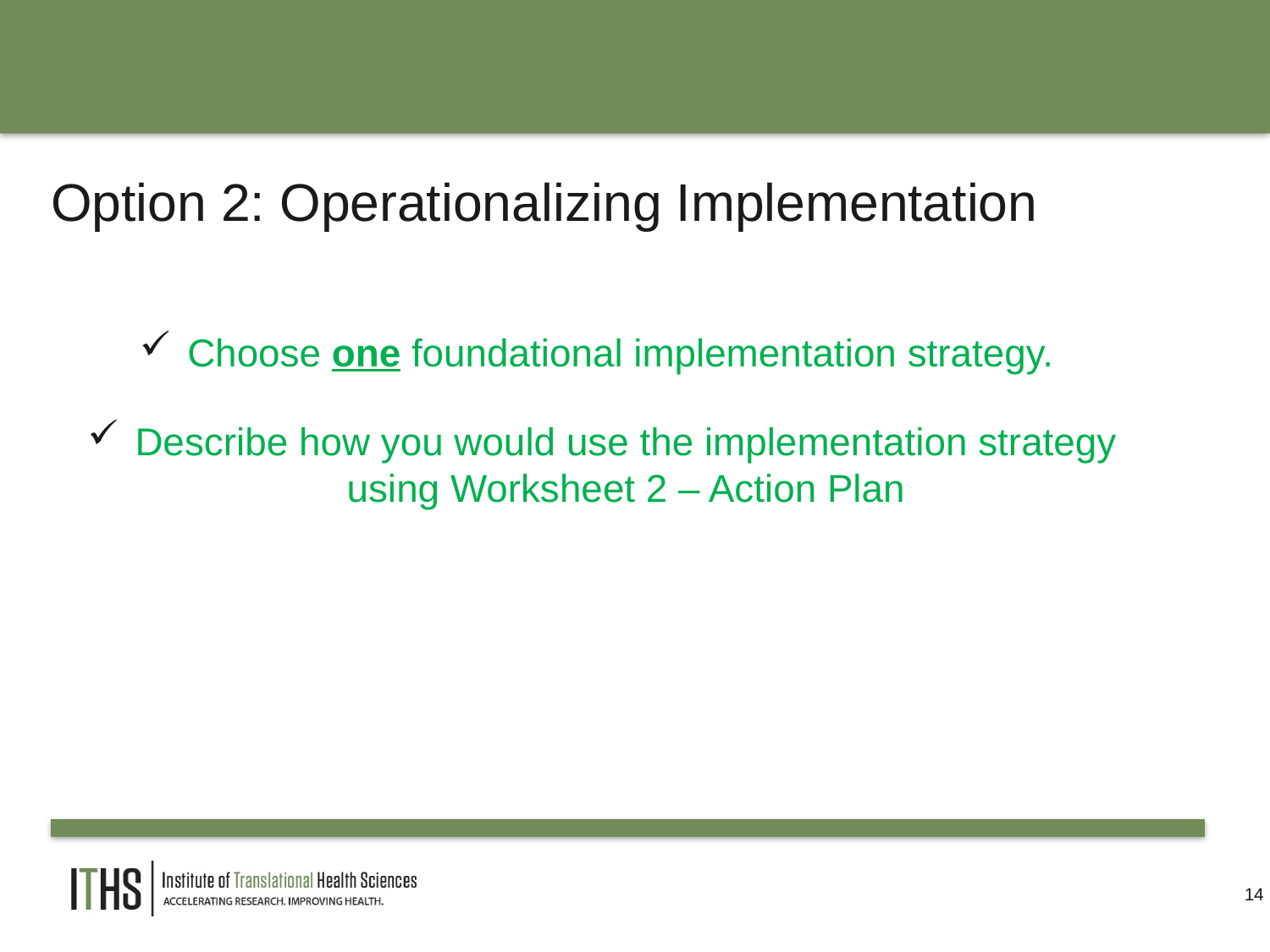

# Option 2: Operationalizing Implementation
Choose one foundational implementation strategy.
Describe how you would use the implementation strategy using Worksheet 2 – Action Plan